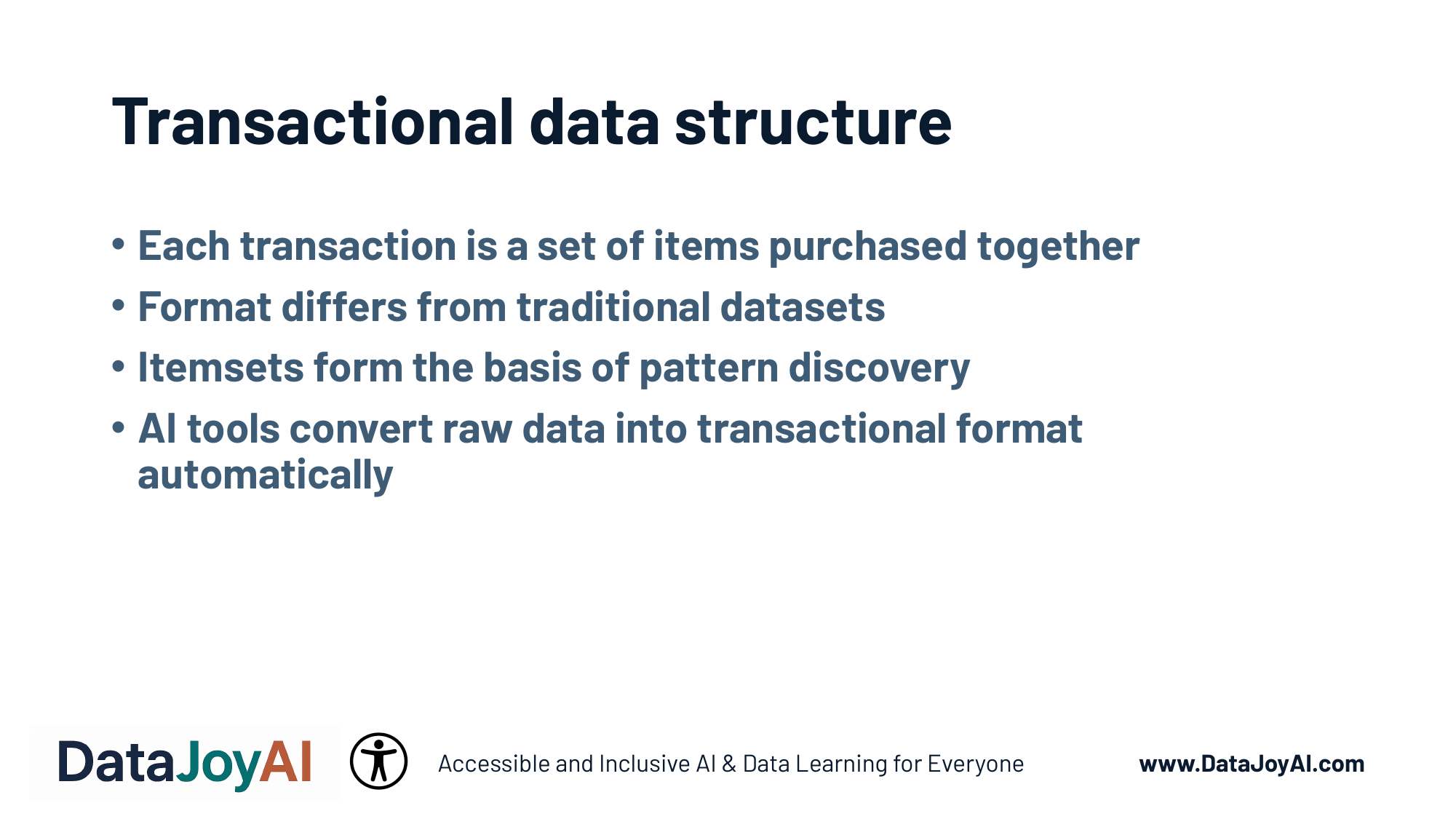

# Transactional data structure
Each transaction is a set of items purchased together
Format differs from traditional datasets
Itemsets form the basis of pattern discovery
AI tools convert raw data into transactional format automatically